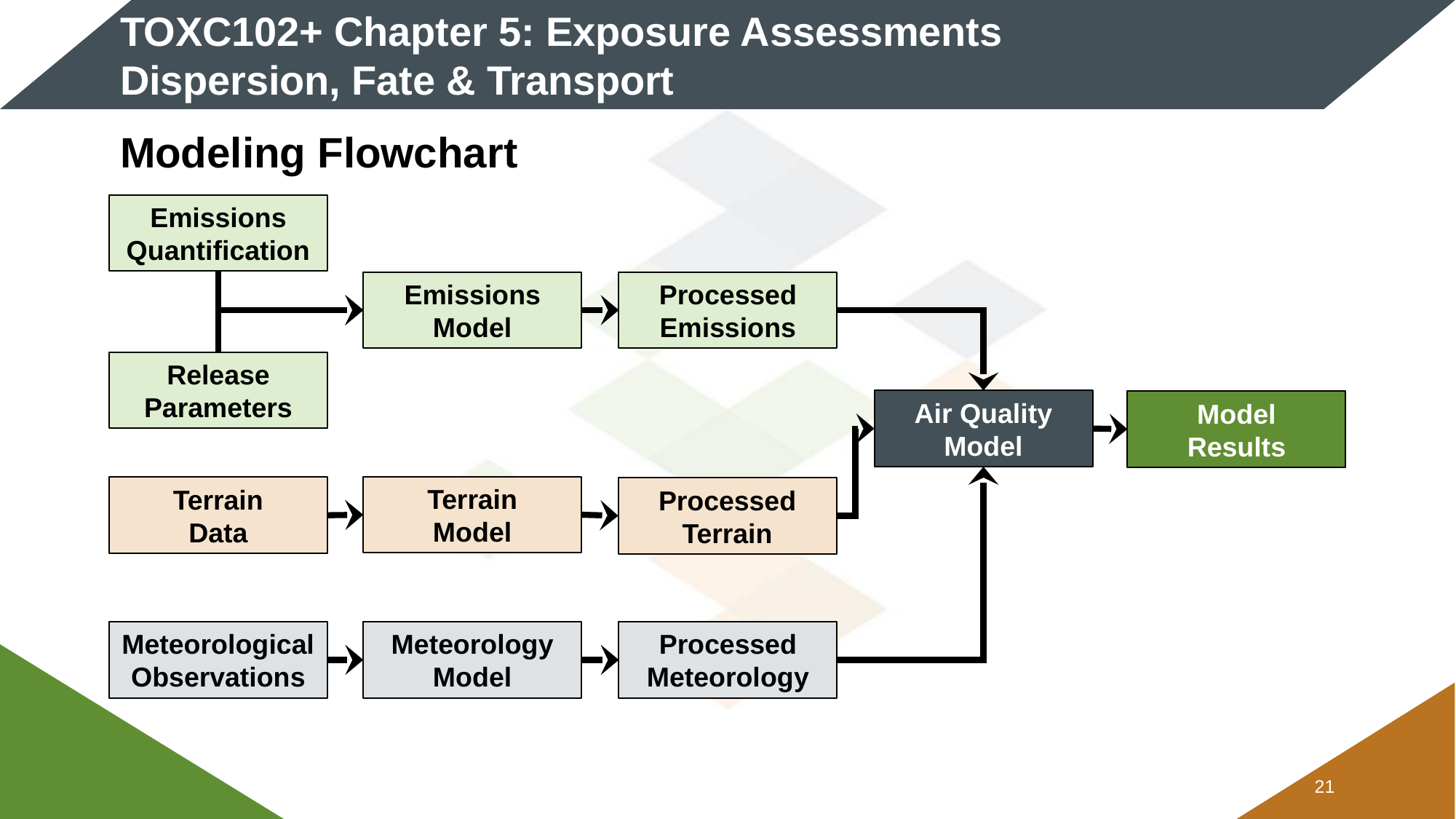

# TOXC102+ Chapter 5: Exposure Assessments Dispersion, Fate & Transport
Modeling Flowchart
Emissions
Quantification
Emissions
Model
Processed
Emissions
Release
Parameters
Air Quality
Model
Model
Results
Terrain
Model
Terrain
Data
Processed
Terrain
Meteorological
Observations
Meteorology
Model
Processed
Meteorology
21